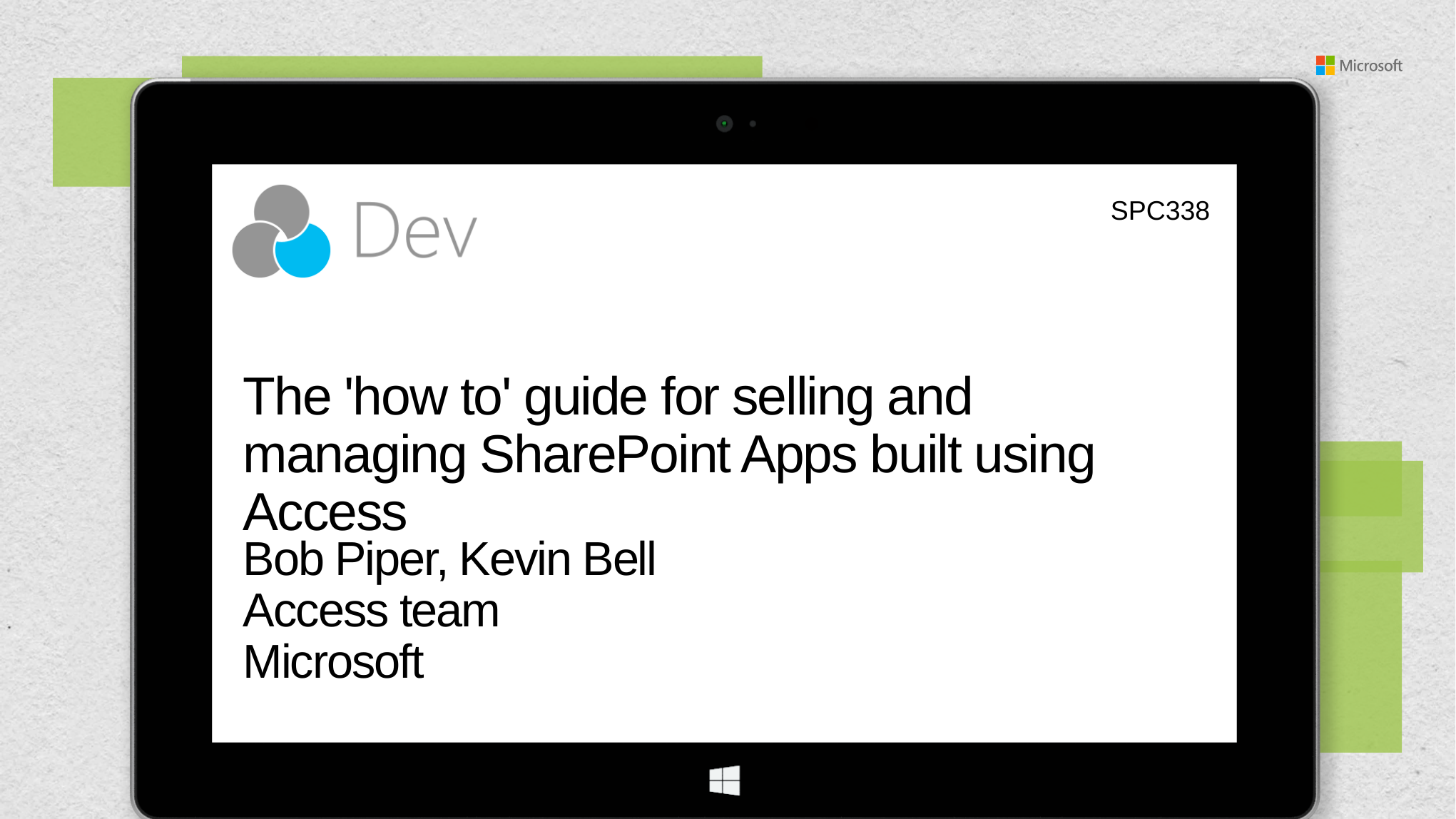

SPC338
# The 'how to' guide for selling and managing SharePoint Apps built using Access
Bob Piper, Kevin Bell
Access team
Microsoft